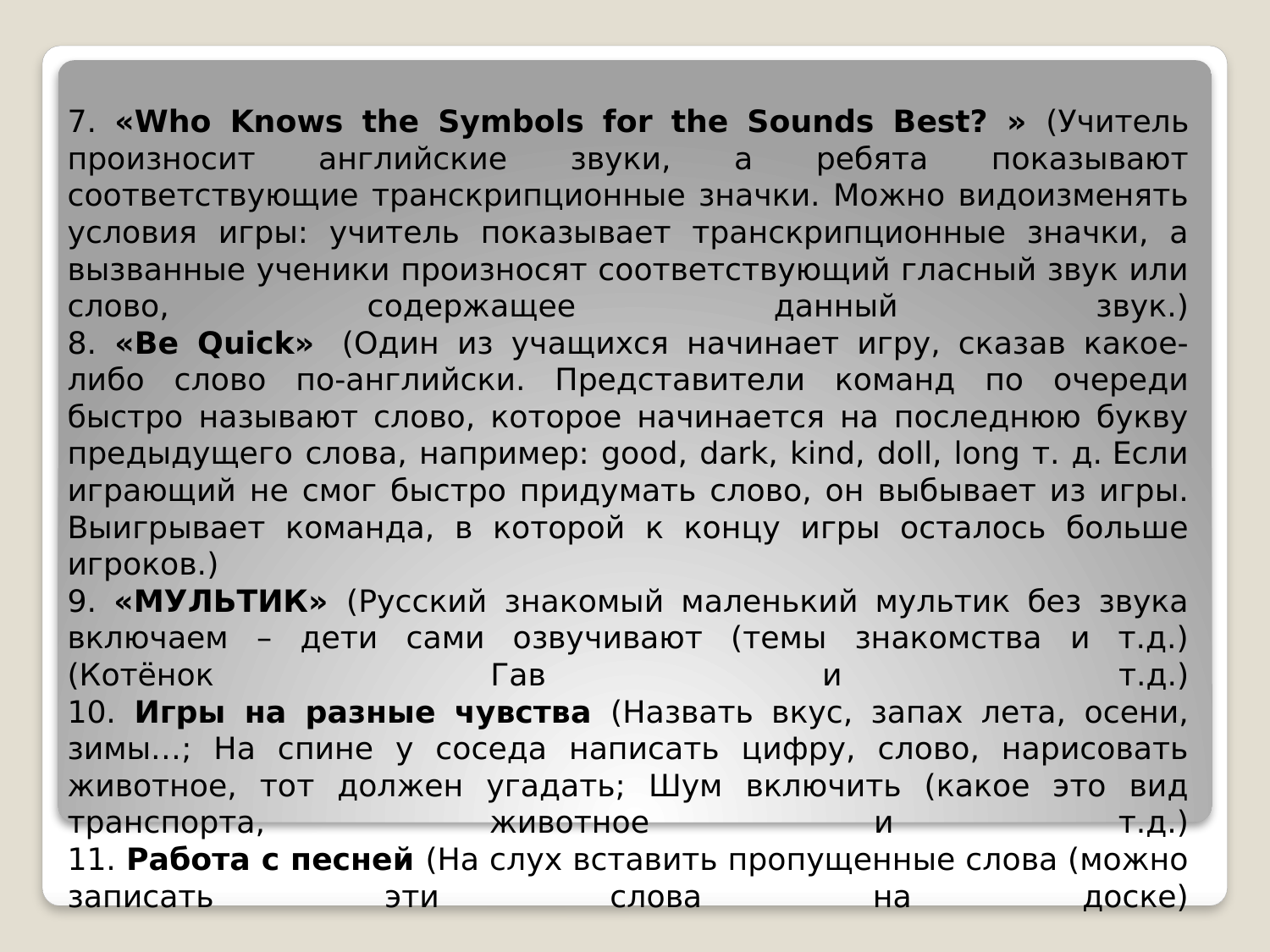

# 7. «Who Knows the Symbols for the Sounds Best? » (Учитель произносит английские звуки, а ребята показывают соответствующие транскрипционные значки. Можно видоизменять условия игры: учитель показывает транскрипционные значки, а вызванные ученики произносят соответствующий гласный звук или слово, содержащее данный звук.) 8. «Be Quick»  (Один из учащихся начинает игру, сказав какое-либо слово по-английски. Представители команд по очереди быстро называют слово, которое начинается на последнюю букву предыдущего слова, например: good, dark, kind, doll, long т. д. Если играющий не смог быстро придумать слово, он выбывает из игры. Выигрывает команда, в которой к концу игры осталось больше игроков.) 9. «МУЛЬТИК» (Русский знакомый маленький мультик без звука включаем – дети сами озвучивают (темы знакомства и т.д.) (Котёнок Гав и т.д.) 10. Игры на разные чувства (Назвать вкус, запах лета, осени, зимы…; На спине у соседа написать цифру, слово, нарисовать животное, тот должен угадать; Шум включить (какое это вид транспорта, животное и т.д.) 11. Работа с песней (На слух вставить пропущенные слова (можно записать эти слова на доске)